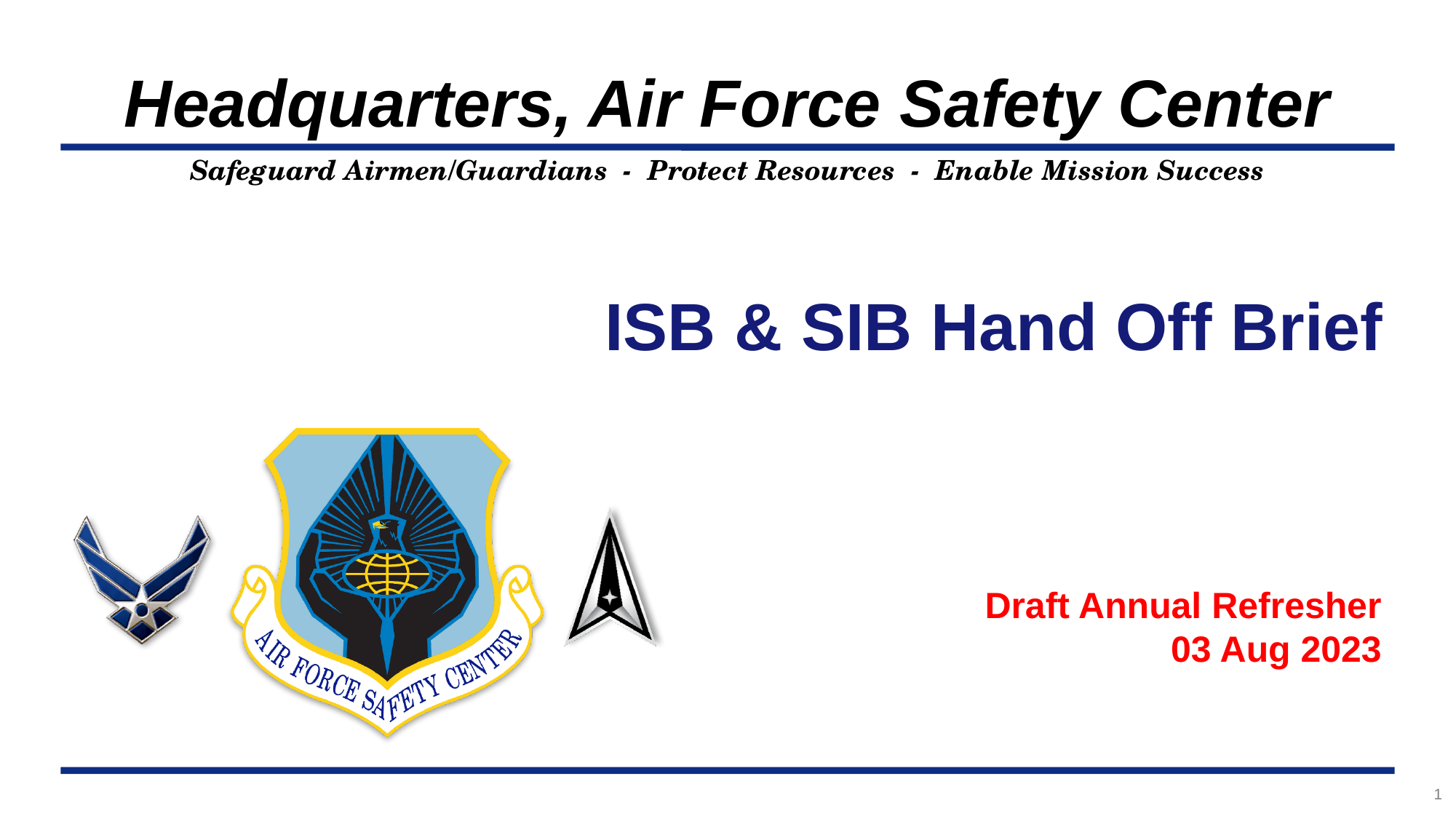

# ISB & SIB Hand Off Brief
Draft Annual Refresher
03 Aug 2023
1